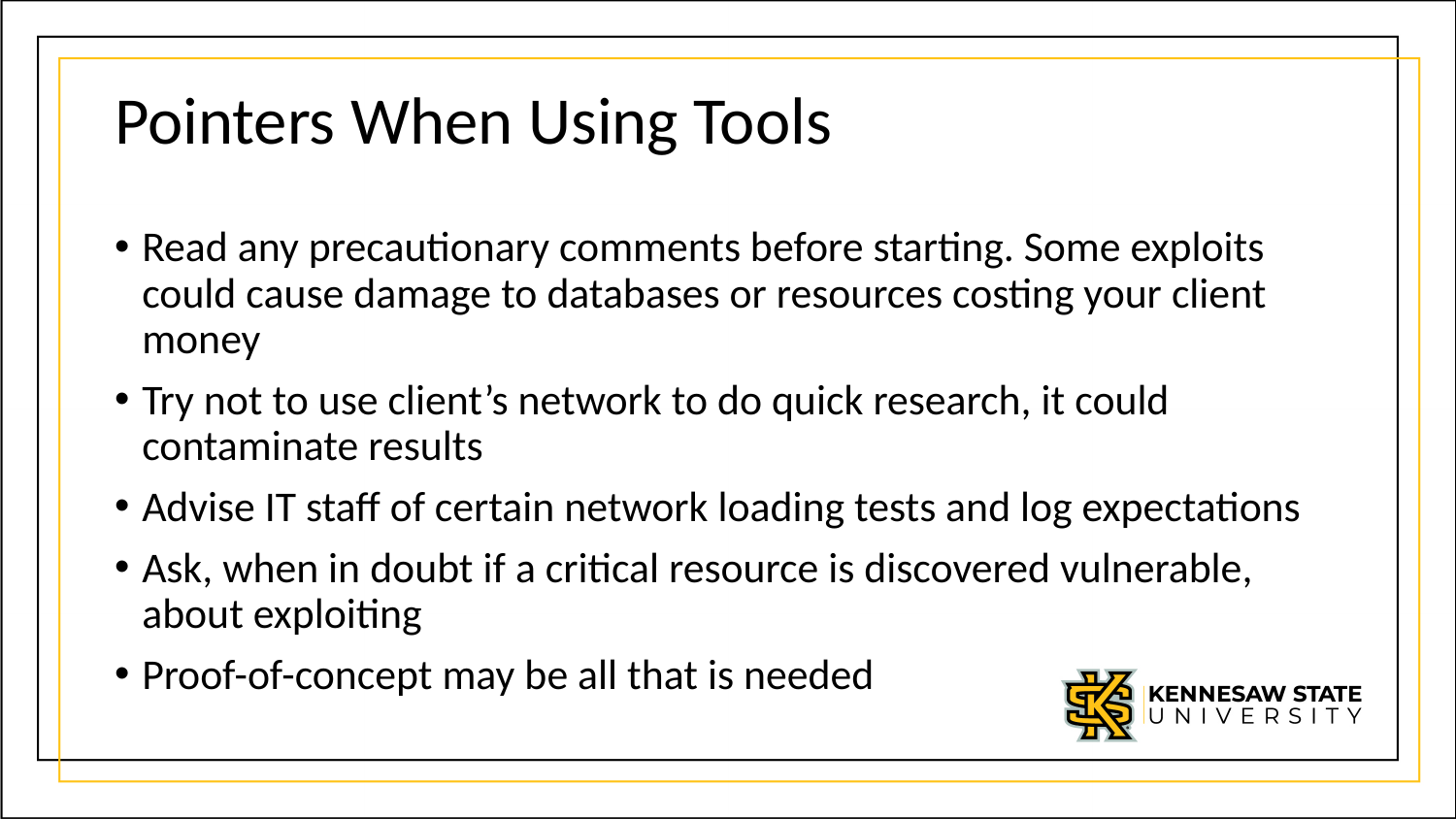

# Pointers When Using Tools
Read any precautionary comments before starting. Some exploits could cause damage to databases or resources costing your client money
Try not to use client’s network to do quick research, it could contaminate results
Advise IT staff of certain network loading tests and log expectations
Ask, when in doubt if a critical resource is discovered vulnerable, about exploiting
Proof-of-concept may be all that is needed